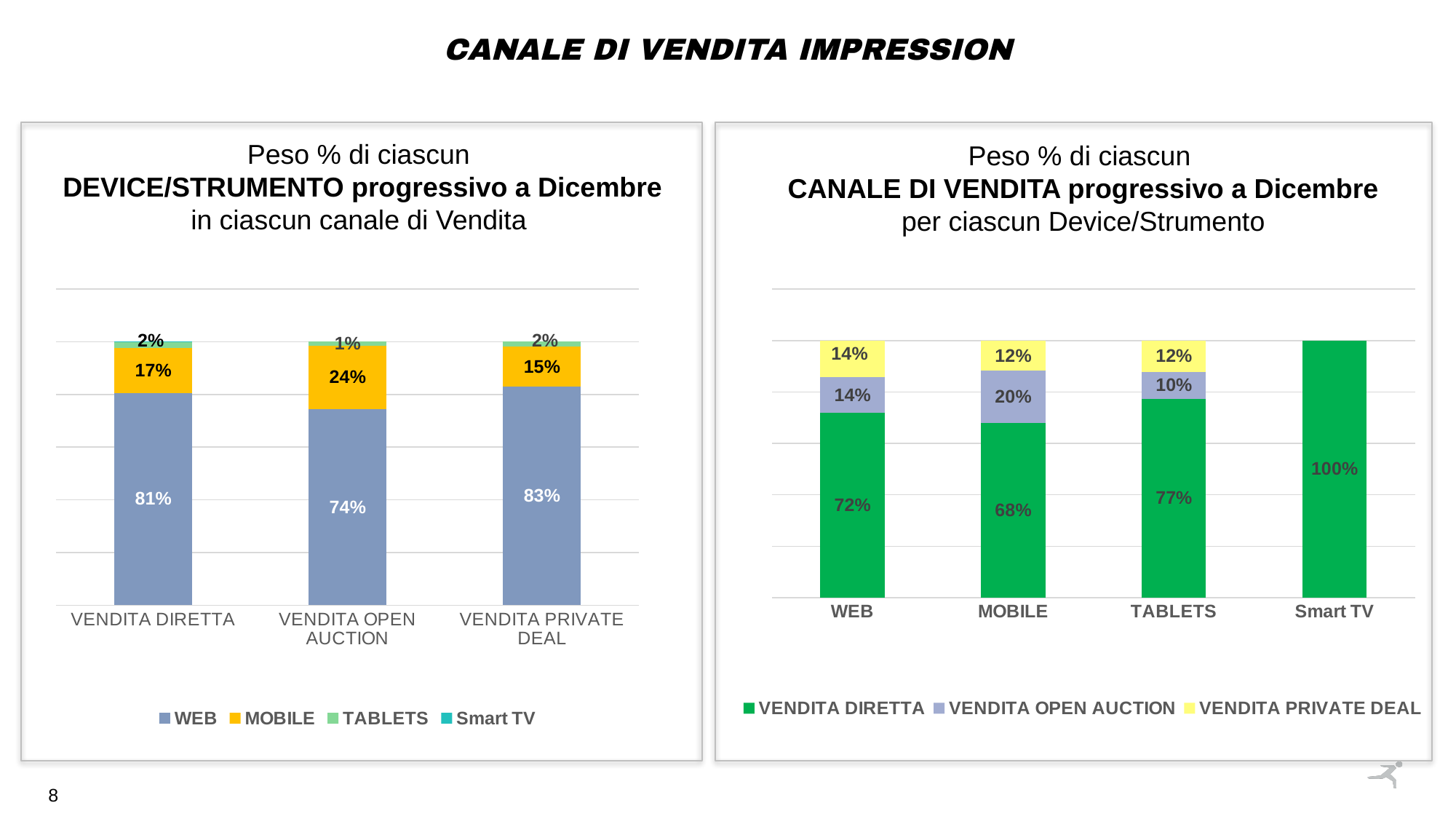

CANALE DI VENDITA IMPRESSION

Peso % di ciascun
DEVICE/STRUMENTO progressivo a Dicembre
in ciascun canale di Vendita
Peso % di ciascun
CANALE DI VENDITA progressivo a Dicembre
per ciascun Device/Strumento

### Chart

| Category | VENDITA DIRETTA | VENDITA OPEN AUCTION | VENDITA PRIVATE DEAL |
|---|---|---|---|
| WEB | 0.7189172389679648 | 0.13918443341463013 | 0.14189832761740512 |
| MOBILE | 0.6795847704155201 | 0.2028884588580997 | 0.11752677072638025 |
| TABLETS | 0.7737432726519267 | 0.10436852301746294 | 0.1218882043306105 |
| Smart TV | 1.0 | 0.0 | 0.0 |

### Chart

| Category | WEB | MOBILE | TABLETS | Smart TV |
|---|---|---|---|---|
| VENDITA DIRETTA | 0.8064801898641677 | 0.16922275725088323 | 0.021872443737067718 | 0.0024246091478812718 |
| VENDITA OPEN AUCTION | 0.7448984687028568 | 0.24102610461531807 | 0.01407542668182518 | 0.0 |
| VENDITA PRIVATE DEAL | 0.8295354317733729 | 0.15250875999556085 | 0.01795580823106624 | 0.0 |
8